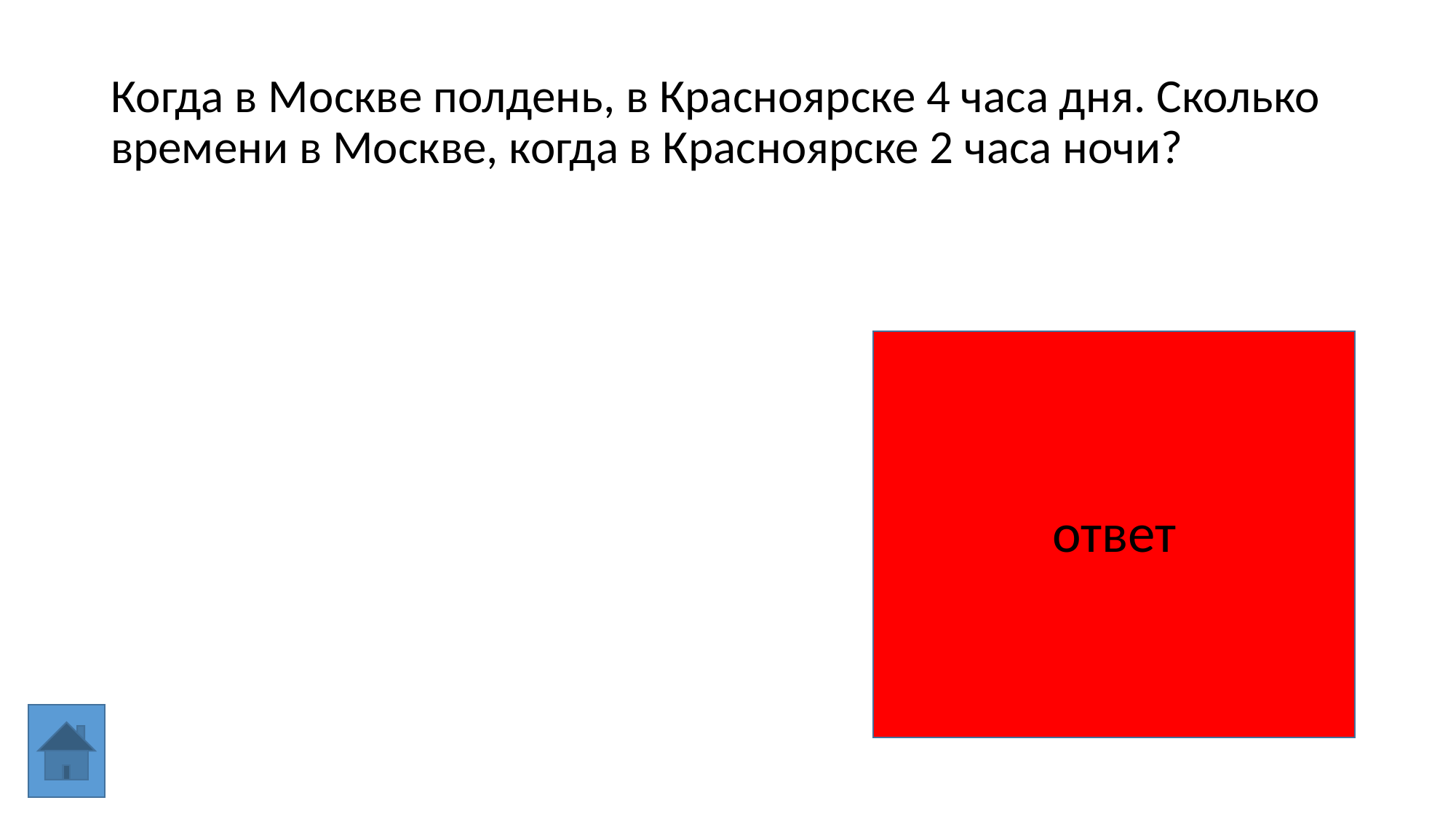

# Когда в Москве полдень, в Красноярске 4 часа дня. Сколько времени в Москве, когда в Красноярске 2 часа ночи?
ответ